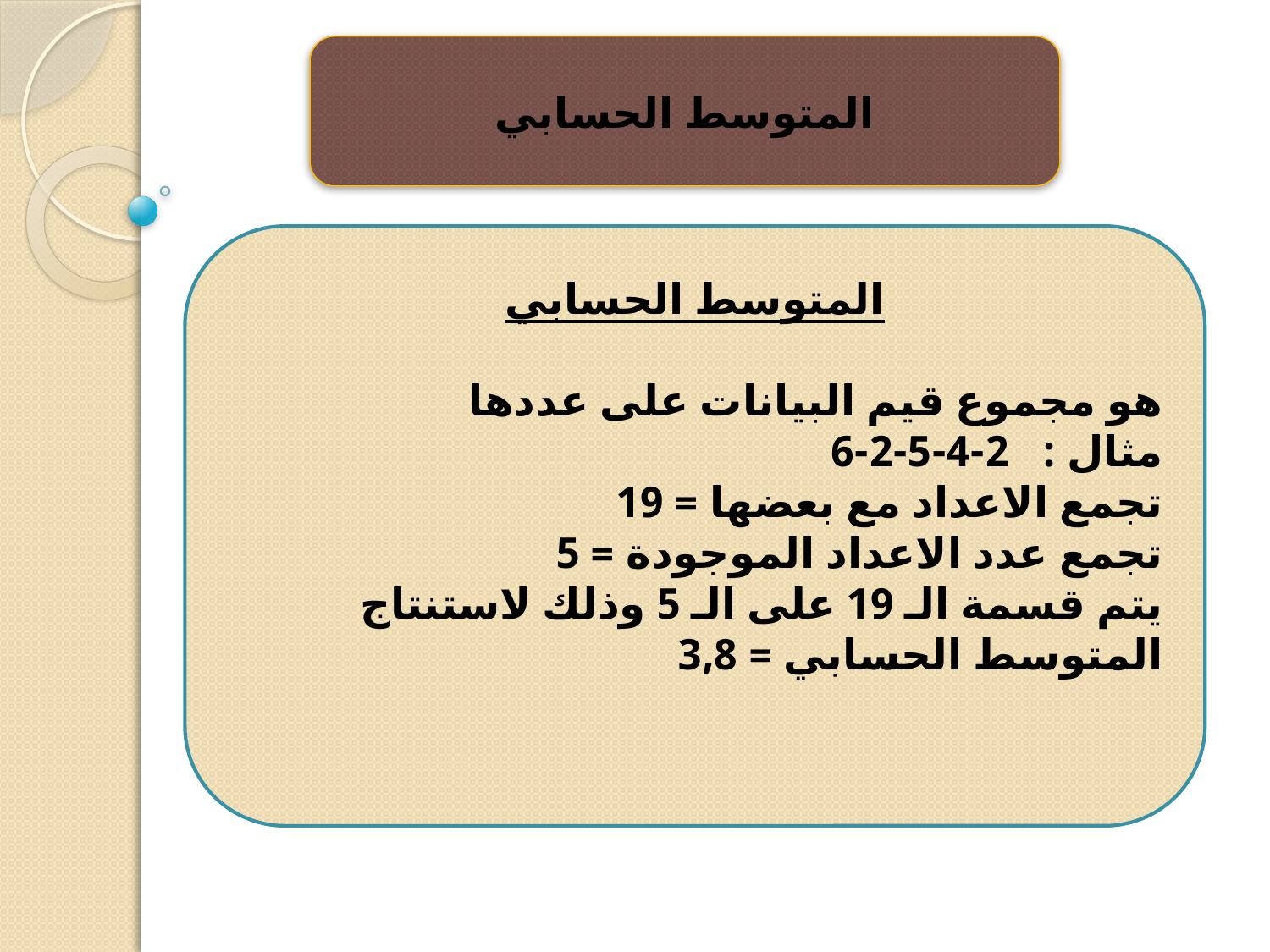

المتوسط الحسابي
المتوسط الحسابي

هو مجموع قيم البيانات على عددها
مثال :   2-4-5-2-6
تجمع الاعداد مع بعضها = 19
تجمع عدد الاعداد الموجودة = 5
يتم قسمة الـ 19 على الـ 5 وذلك لاستنتاج المتوسط الحسابي = 3,8